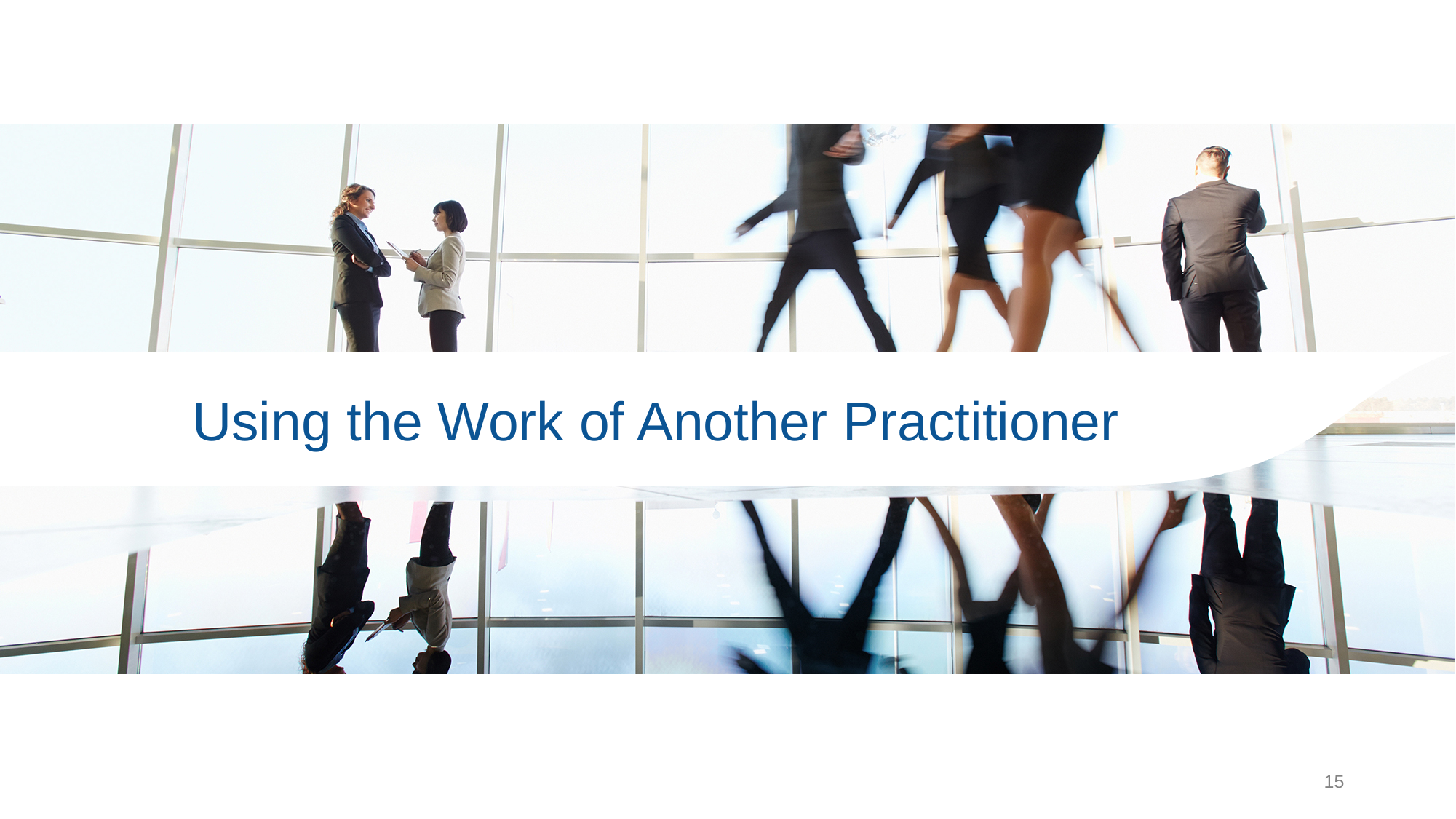

# Using the Work of Another Practitioner
15